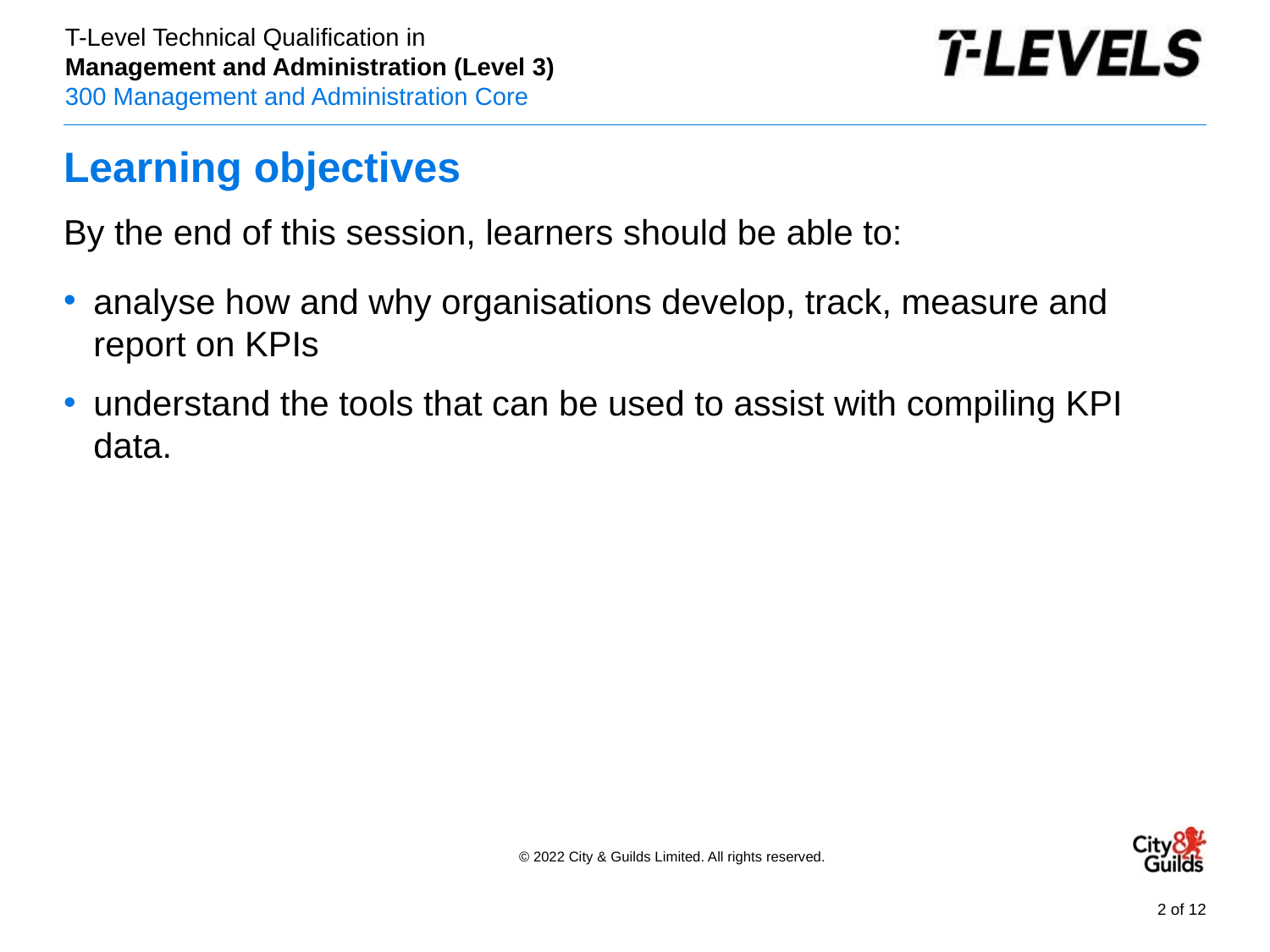

# Learning objectives
By the end of this session, learners should be able to:
analyse how and why organisations develop, track, measure and report on KPIs
understand the tools that can be used to assist with compiling KPI data.